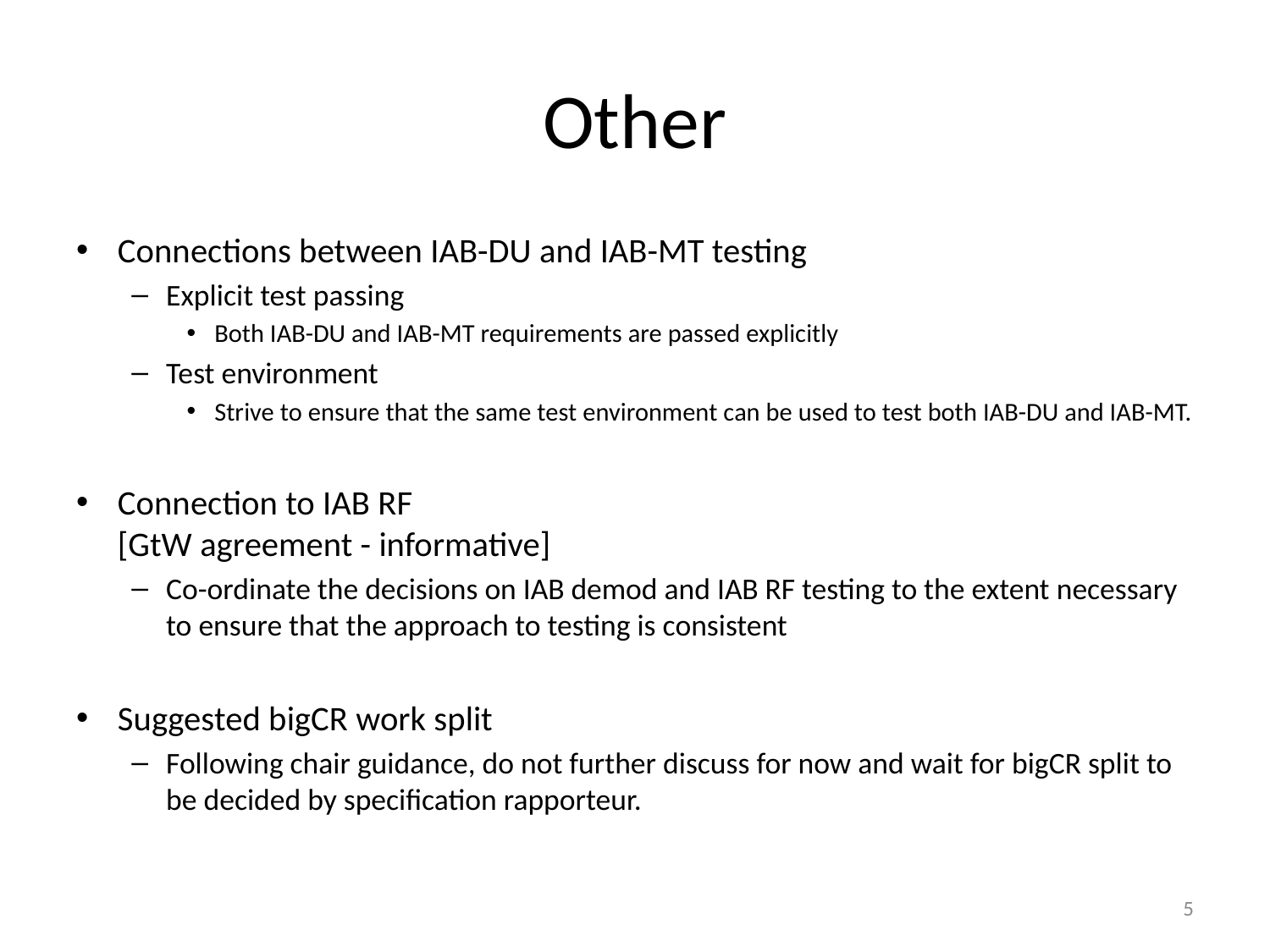

# Other
Connections between IAB-DU and IAB-MT testing
Explicit test passing
Both IAB-DU and IAB-MT requirements are passed explicitly
Test environment
Strive to ensure that the same test environment can be used to test both IAB-DU and IAB-MT.

Connection to IAB RF
[GtW agreement - informative]
Co-ordinate the decisions on IAB demod and IAB RF testing to the extent necessary to ensure that the approach to testing is consistent

Suggested bigCR work split
Following chair guidance, do not further discuss for now and wait for bigCR split to be decided by specification rapporteur.
5